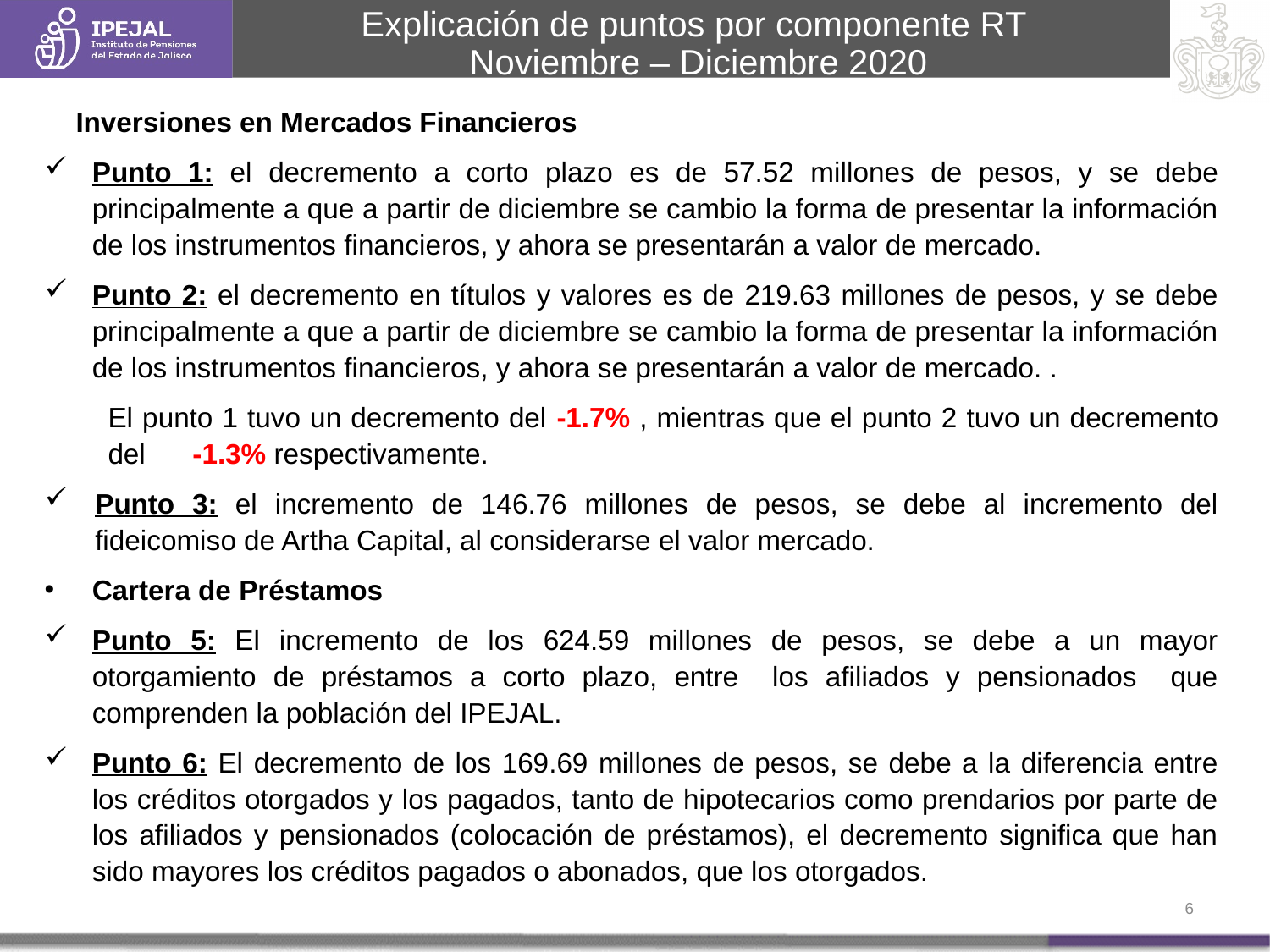

Explicación de puntos por componente RT
Noviembre – Diciembre 2020
    Inversiones en Mercados Financieros
Punto 1: el decremento a corto plazo es de 57.52 millones de pesos, y se debe principalmente a que a partir de diciembre se cambio la forma de presentar la información de los instrumentos financieros, y ahora se presentarán a valor de mercado.
Punto 2: el decremento en títulos y valores es de 219.63 millones de pesos, y se debe principalmente a que a partir de diciembre se cambio la forma de presentar la información de los instrumentos financieros, y ahora se presentarán a valor de mercado. .
El punto 1 tuvo un decremento del -1.7% , mientras que el punto 2 tuvo un decremento del      -1.3% respectivamente.
Punto 3: el incremento de 146.76 millones de pesos, se debe al incremento del fideicomiso de Artha Capital, al considerarse el valor mercado.
Cartera de Préstamos
Punto 5: El incremento de los 624.59 millones de pesos, se debe a un mayor otorgamiento de préstamos a corto plazo, entre  los afiliados y pensionados  que comprenden la población del IPEJAL.
Punto 6: El decremento de los 169.69 millones de pesos, se debe a la diferencia entre los créditos otorgados y los pagados, tanto de hipotecarios como prendarios por parte de los afiliados y pensionados (colocación de préstamos), el decremento significa que han sido mayores los créditos pagados o abonados, que los otorgados.
6